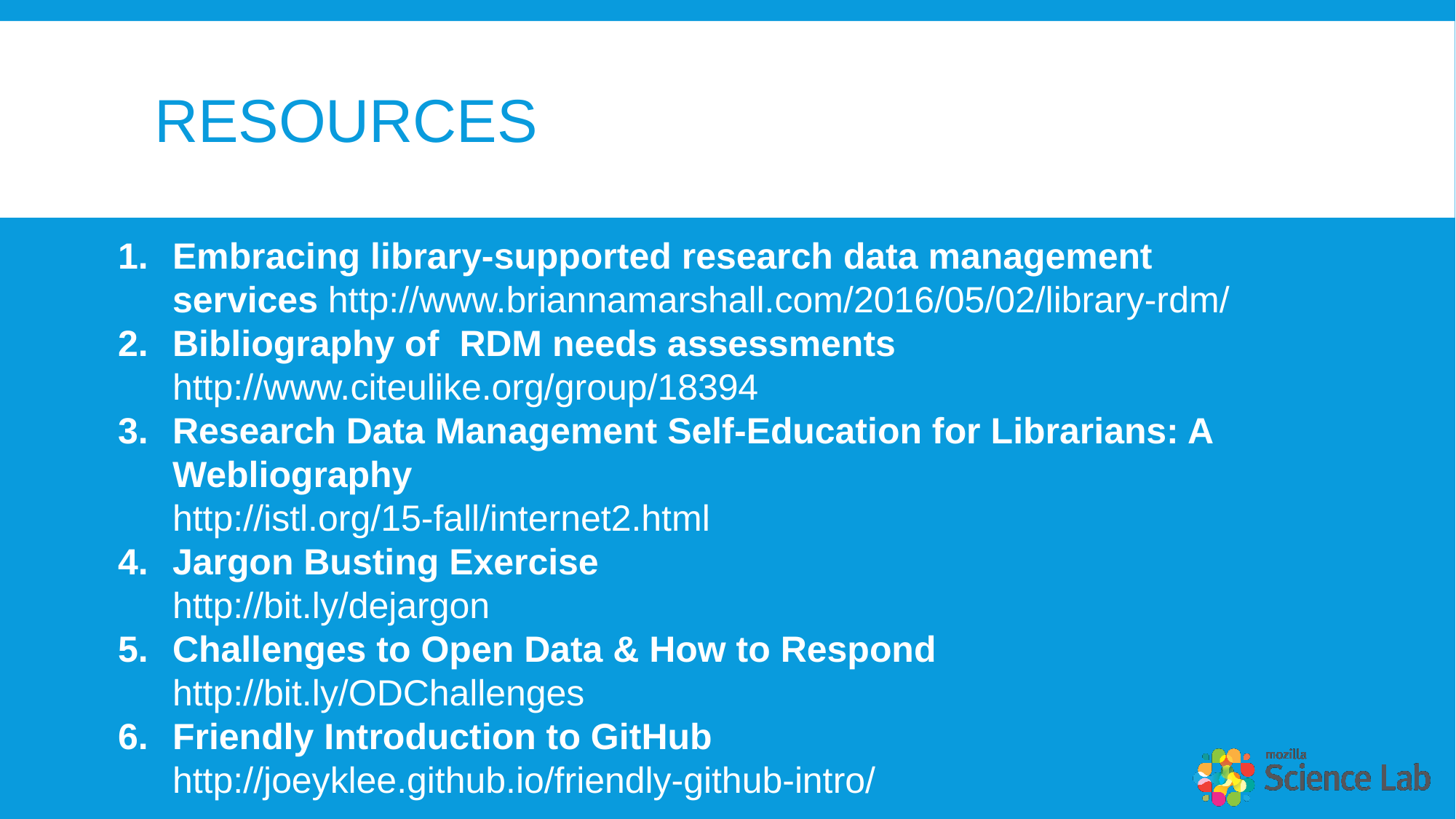

# RESOURCES
Embracing library-supported research data management services http://www.briannamarshall.com/2016/05/02/library-rdm/
Bibliography of  RDM needs assessments http://www.citeulike.org/group/18394
Research Data Management Self-Education for Librarians: A Webliography
http://istl.org/15-fall/internet2.html
Jargon Busting Exercise
http://bit.ly/dejargon
Challenges to Open Data & How to Respond
http://bit.ly/ODChallenges
Friendly Introduction to GitHub
http://joeyklee.github.io/friendly-github-intro/